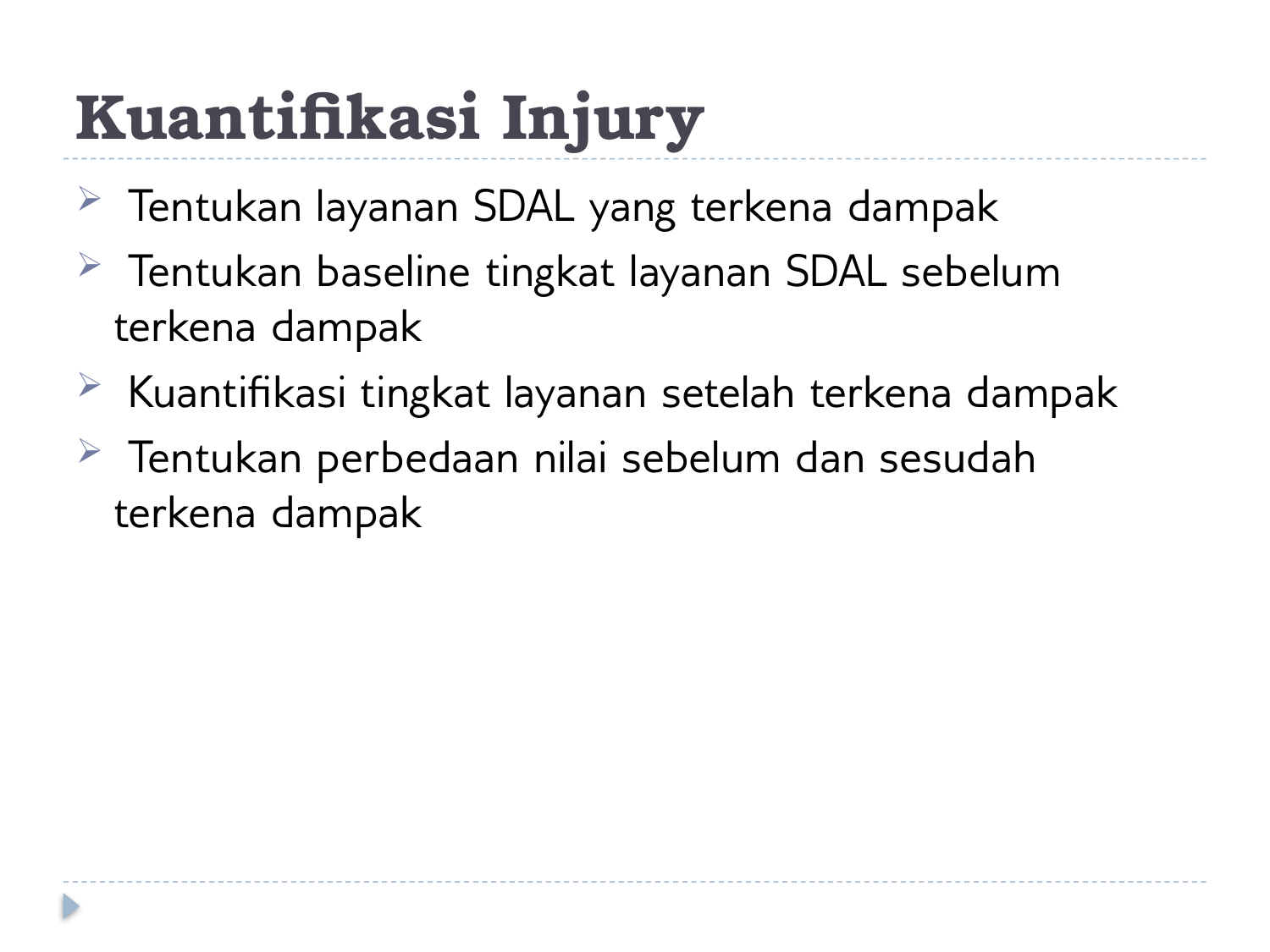

# Kuantifikasi Injury
 Tentukan layanan SDAL yang terkena dampak
 Tentukan baseline tingkat layanan SDAL sebelum terkena dampak
 Kuantifikasi tingkat layanan setelah terkena dampak
 Tentukan perbedaan nilai sebelum dan sesudah terkena dampak